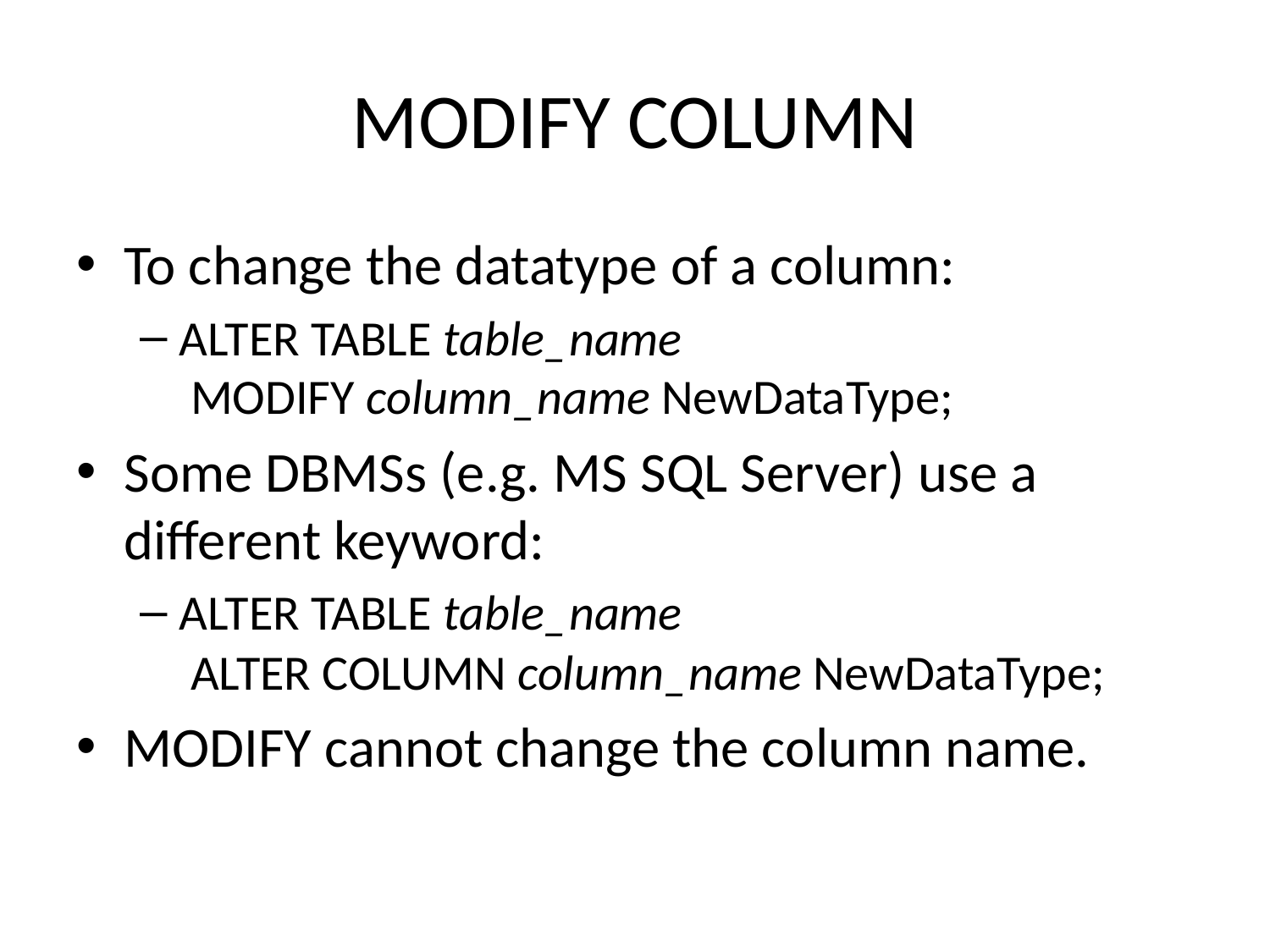

# MODIFY COLUMN
To change the datatype of a column:
ALTER TABLE table_name
 MODIFY column_name NewDataType;
Some DBMSs (e.g. MS SQL Server) use a different keyword:
ALTER TABLE table_name
 ALTER COLUMN column_name NewDataType;
MODIFY cannot change the column name.